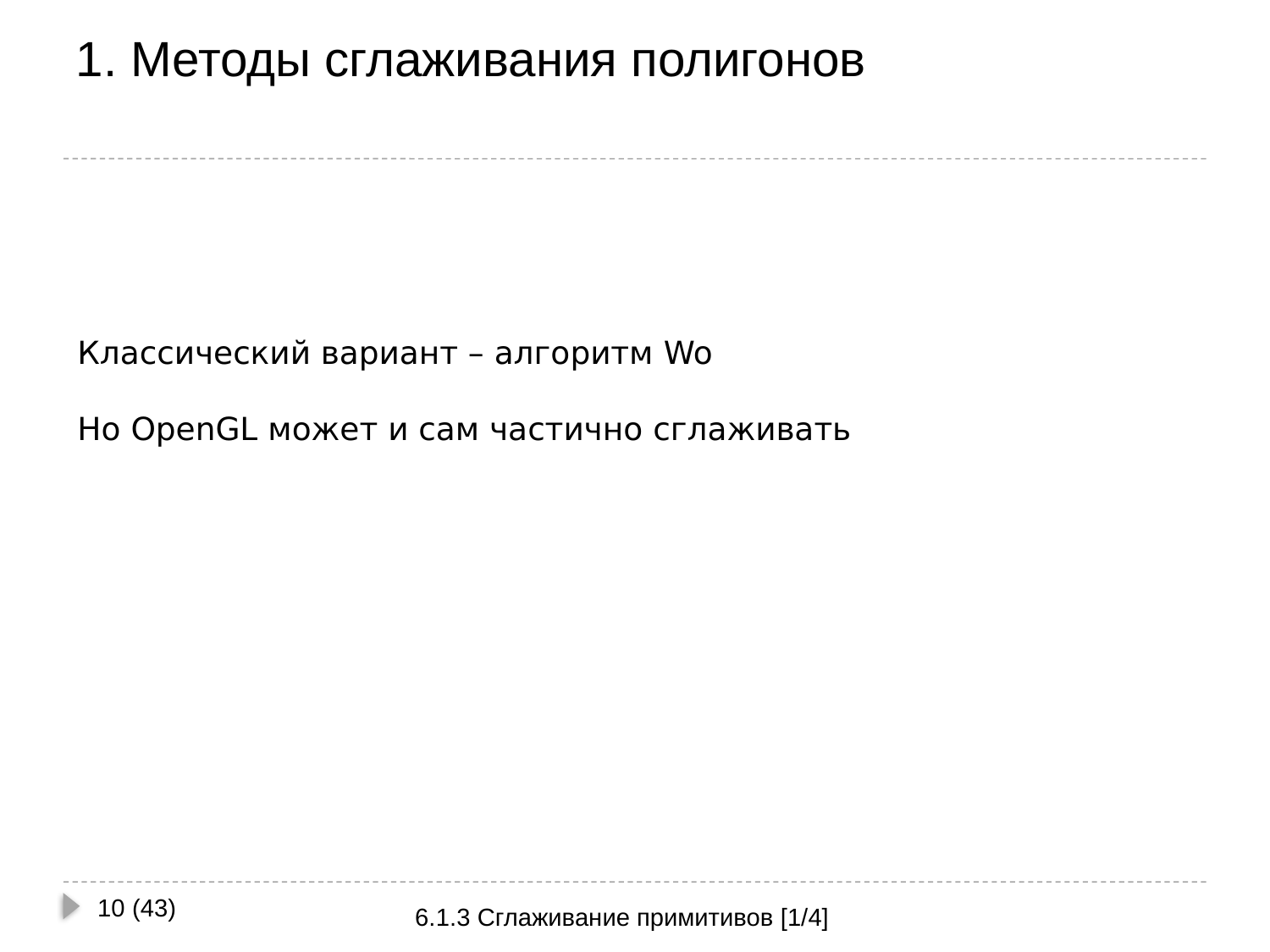

# 1. Методы сглаживания полигонов
Классический вариант – алгоритм Wo

Но OpenGL может и сам частично сглаживать
10 (43)
6.1.3 Сглаживание примитивов [1/4]